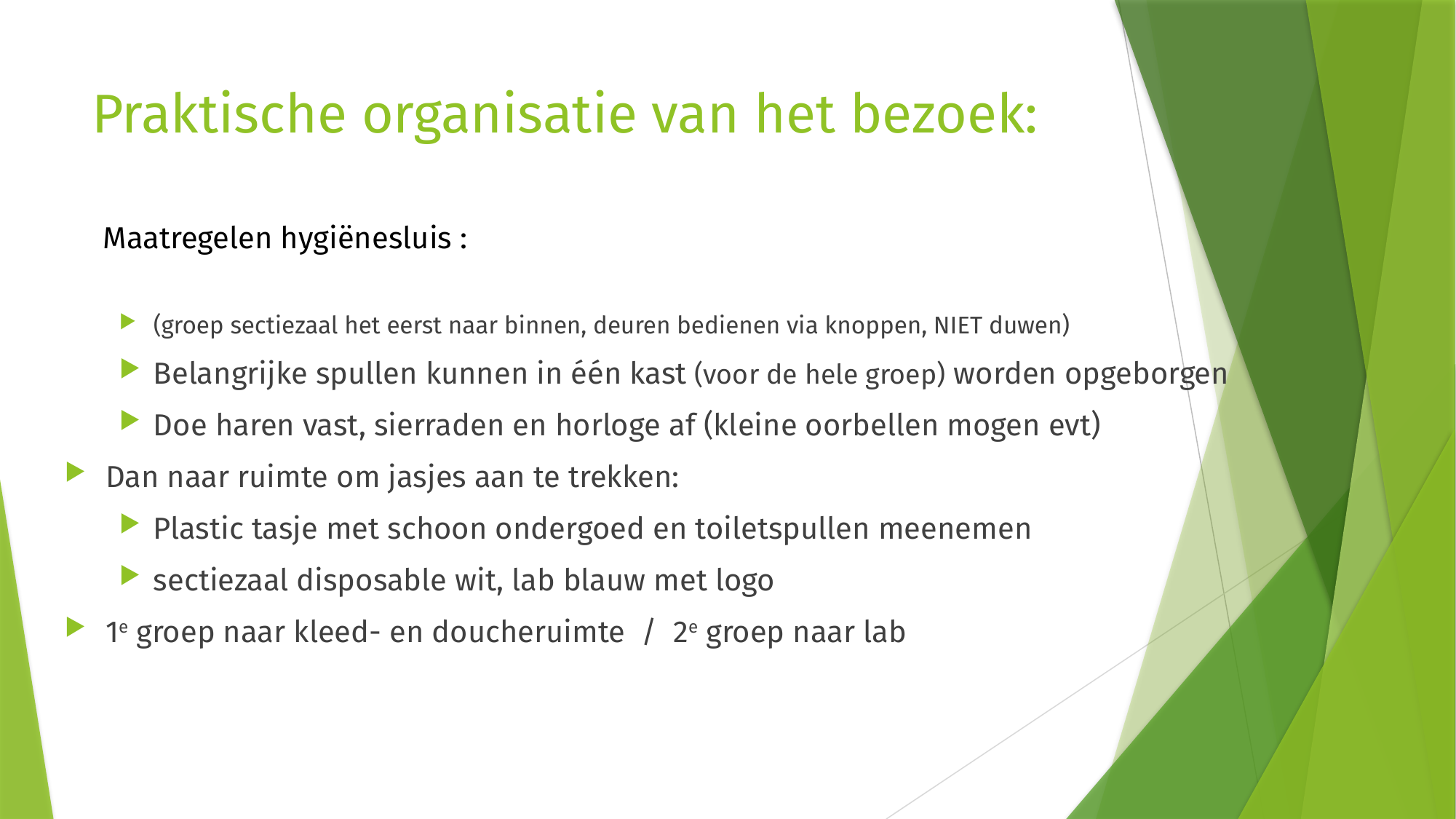

# Praktische organisatie van het bezoek:
Maatregelen hygiënesluis :
(groep sectiezaal het eerst naar binnen, deuren bedienen via knoppen, NIET duwen)
Belangrijke spullen kunnen in één kast (voor de hele groep) worden opgeborgen
Doe haren vast, sierraden en horloge af (kleine oorbellen mogen evt)
Dan naar ruimte om jasjes aan te trekken:
Plastic tasje met schoon ondergoed en toiletspullen meenemen
sectiezaal disposable wit, lab blauw met logo
1e groep naar kleed- en doucheruimte  /  2e groep naar lab